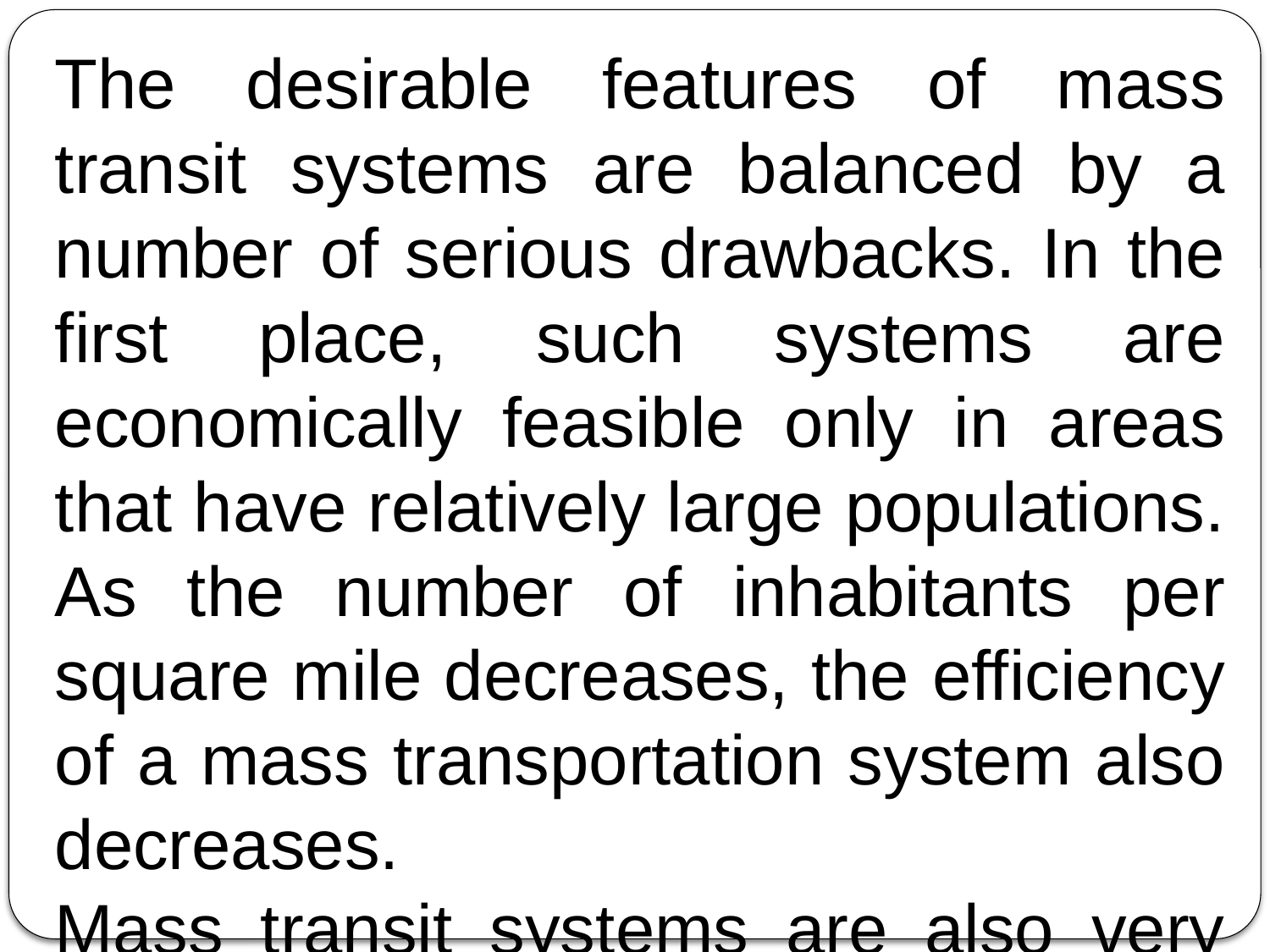

The desirable features of mass transit systems are balanced by a number of serious drawbacks. In the first place, such systems are economically feasible only in areas that have relatively large populations. As the number of inhabitants per square mile decreases, the efficiency of a mass transportation system also decreases.
Mass transit systems are also very expensive to build and to operate.